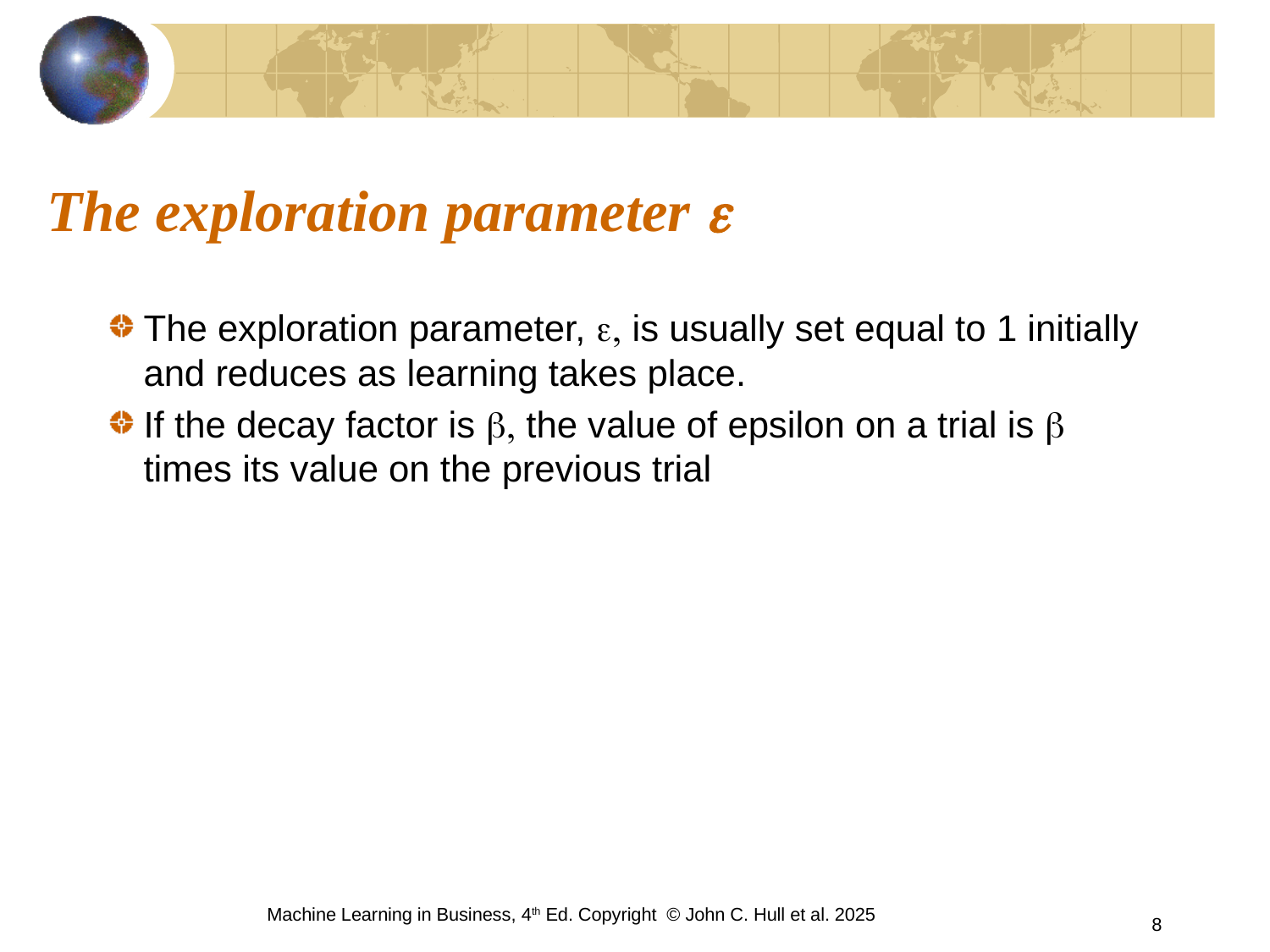

# The exploration parameter ε
The exploration parameter, ε, is usually set equal to 1 initially and reduces as learning takes place.
If the decay factor is β, the value of epsilon on a trial is β times its value on the previous trial
Machine Learning in Business, 4th Ed. Copyright  © John C. Hull et al. 2025
8